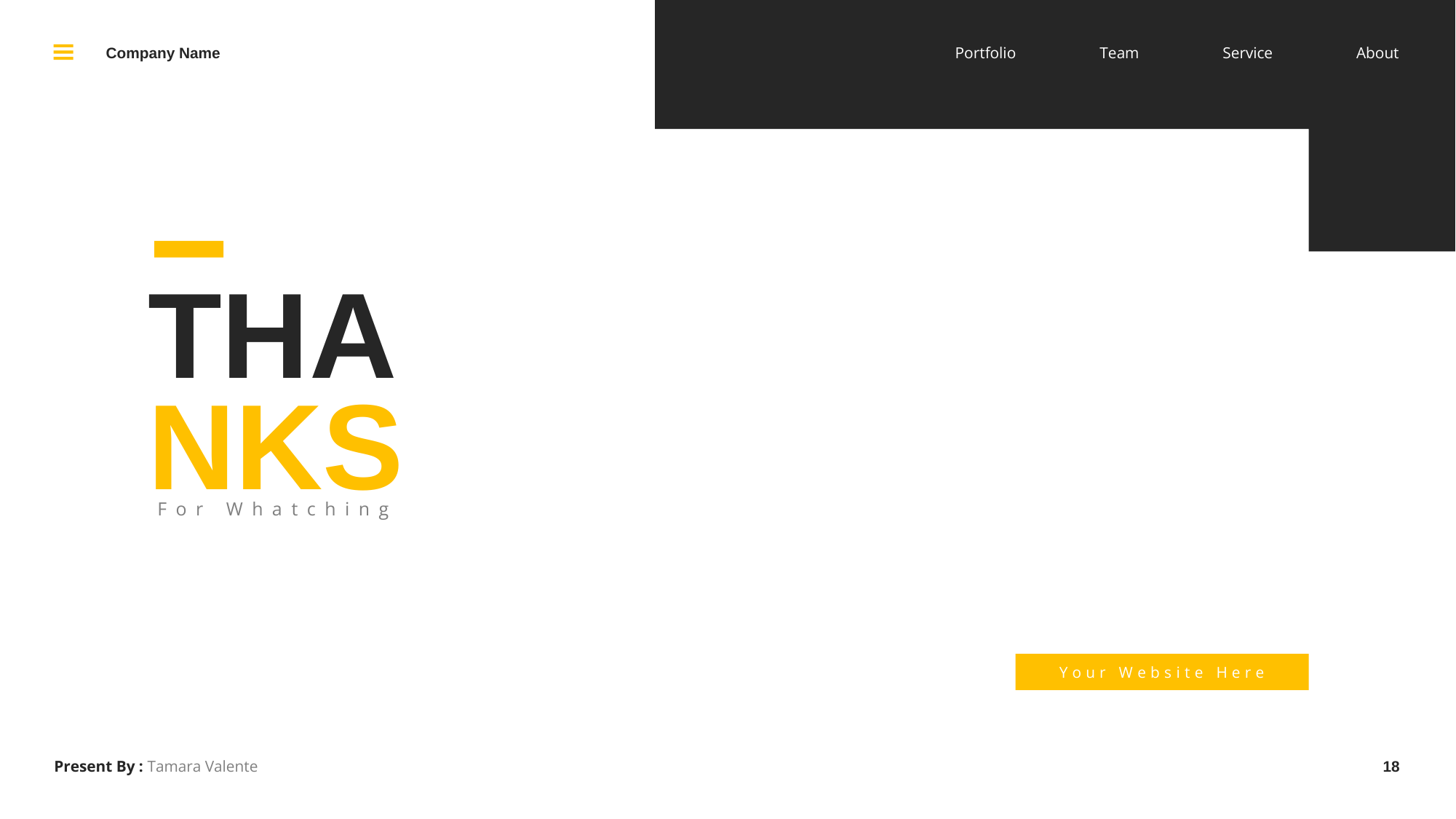

Company Name
Portfolio
Team
Service
About

THA
NKS
For Whatching

Your Website Here
18
Present By : Tamara Valente